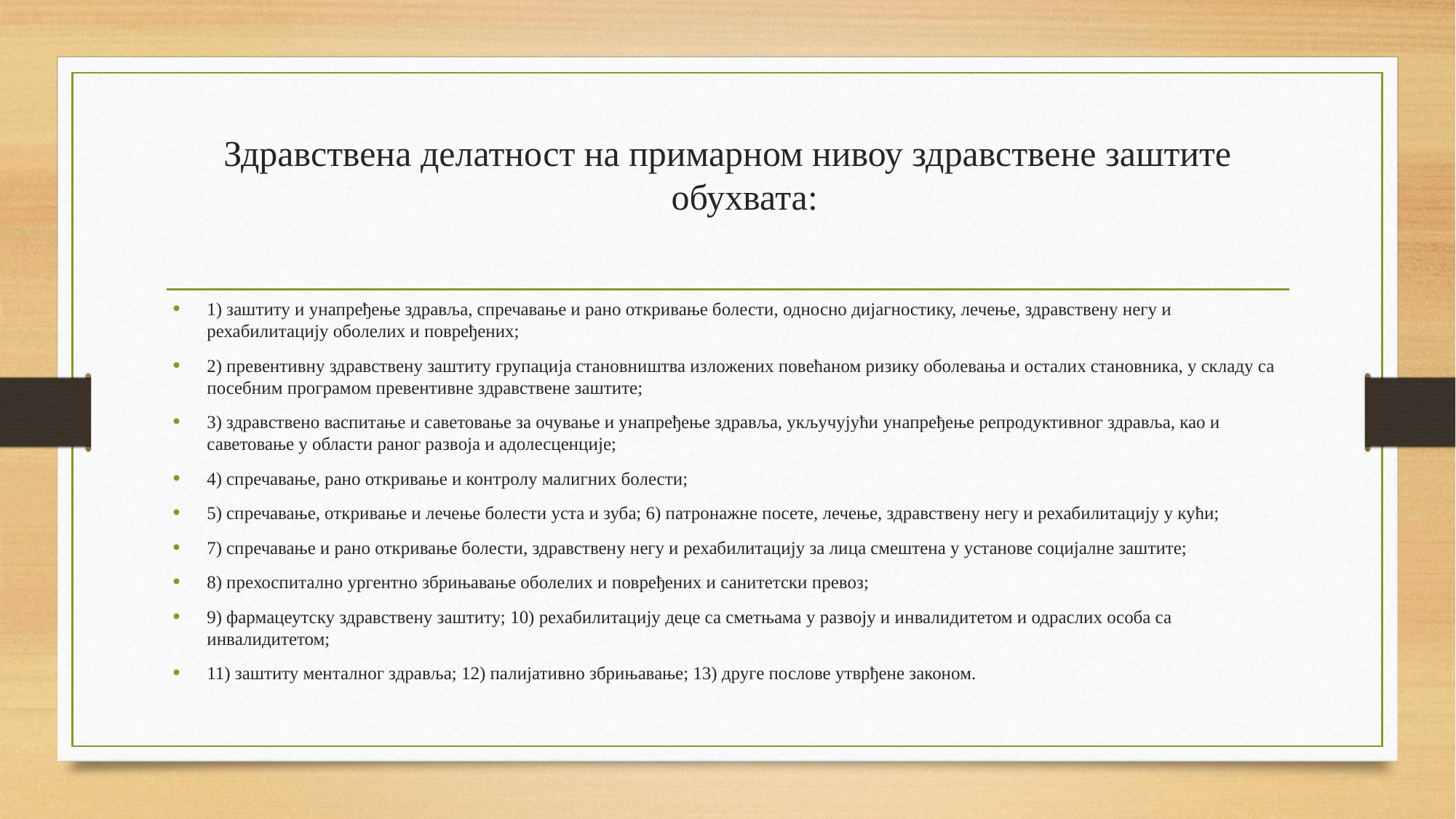

# Здравствена делатност на примарном нивоу здравствене заштите обухвата:
1) заштиту и унапређење здравља, спречавање и рано откривање болести, односно дијагностику, лечење, здравствену негу и рехабилитацију оболелих и повређених;
2) превентивну здравствену заштиту групација становништва изложених повећаном ризику оболевања и осталих становника, у складу са посебним програмом превентивне здравствене заштите;
3) здравствено васпитање и саветовање за очување и унапређење здравља, укључујући унапређење репродуктивног здравља, као и саветовање у области раног развоја и адолесценције;
4) спречавање, рано откривање и контролу малигних болести;
5) спречавање, откривање и лечење болести уста и зуба; 6) патронажне посете, лечење, здравствену негу и рехабилитацију у кући;
7) спречавање и рано откривање болести, здравствену негу и рехабилитацију за лица смештена у установе социјалне заштите;
8) прехоспитално ургентно збрињавање оболелих и повређених и санитетски превоз;
9) фармацеутску здравствену заштиту; 10) рехабилитацију деце са сметњама у развоју и инвалидитетом и одраслих особа са инвалидитетом;
11) заштиту менталног здравља; 12) палијативно збрињавање; 13) друге послове утврђене законом.